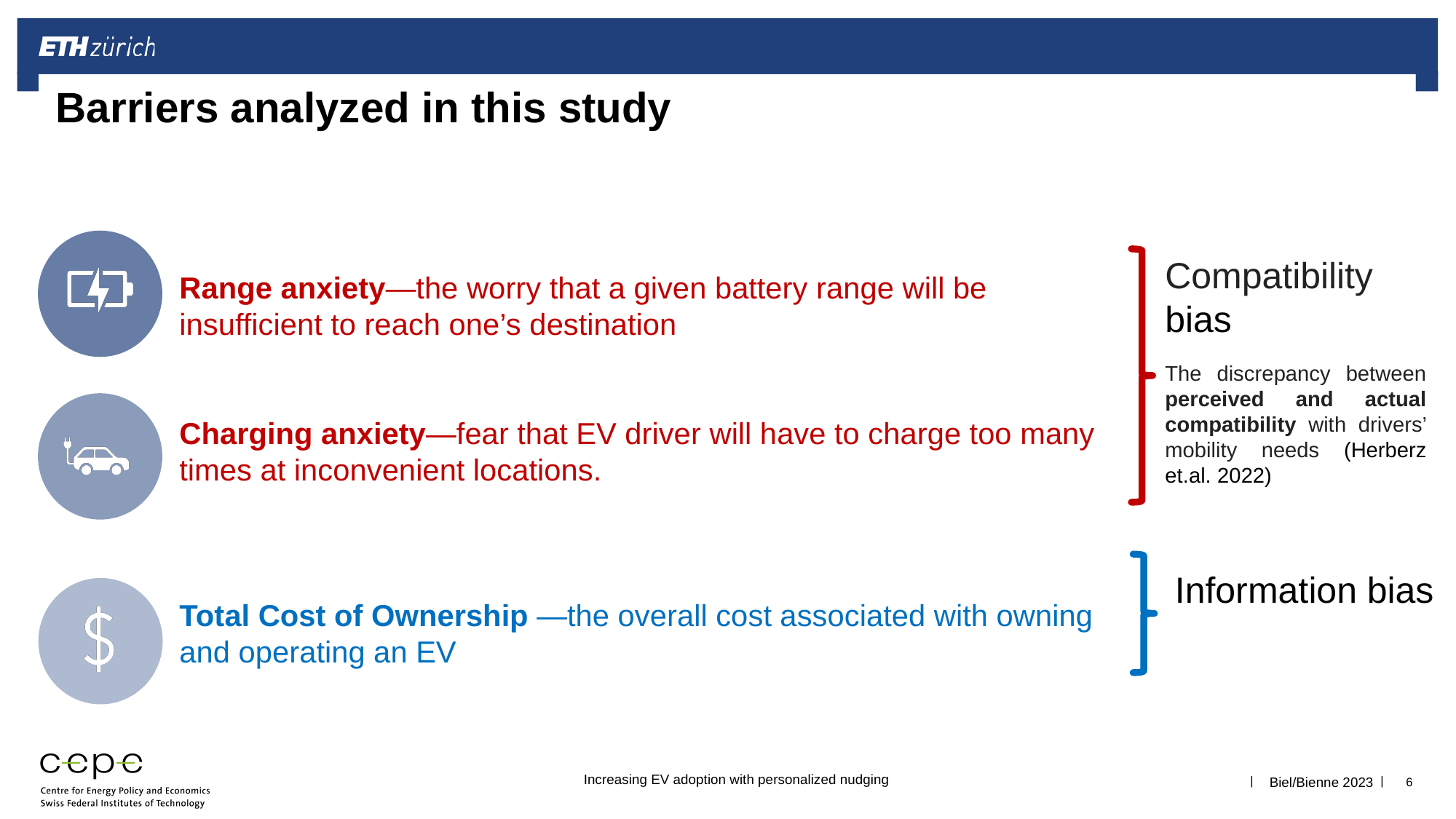

# Barriers analyzed in this study

Range anxiety—the worry that a given battery range will be insufficient to reach one’s destination

Charging anxiety—fear that EV driver will have to charge too many times at inconvenient locations.

Total Cost of Ownership —the overall cost associated with owning and operating an EV

Compatibility bias

The discrepancy between perceived and actual compatibility with drivers’ mobility needs (Herberz et.al. 2022)

Information bias

6
Increasing EV adoption with personalized nudging
Biel/Bienne 2023